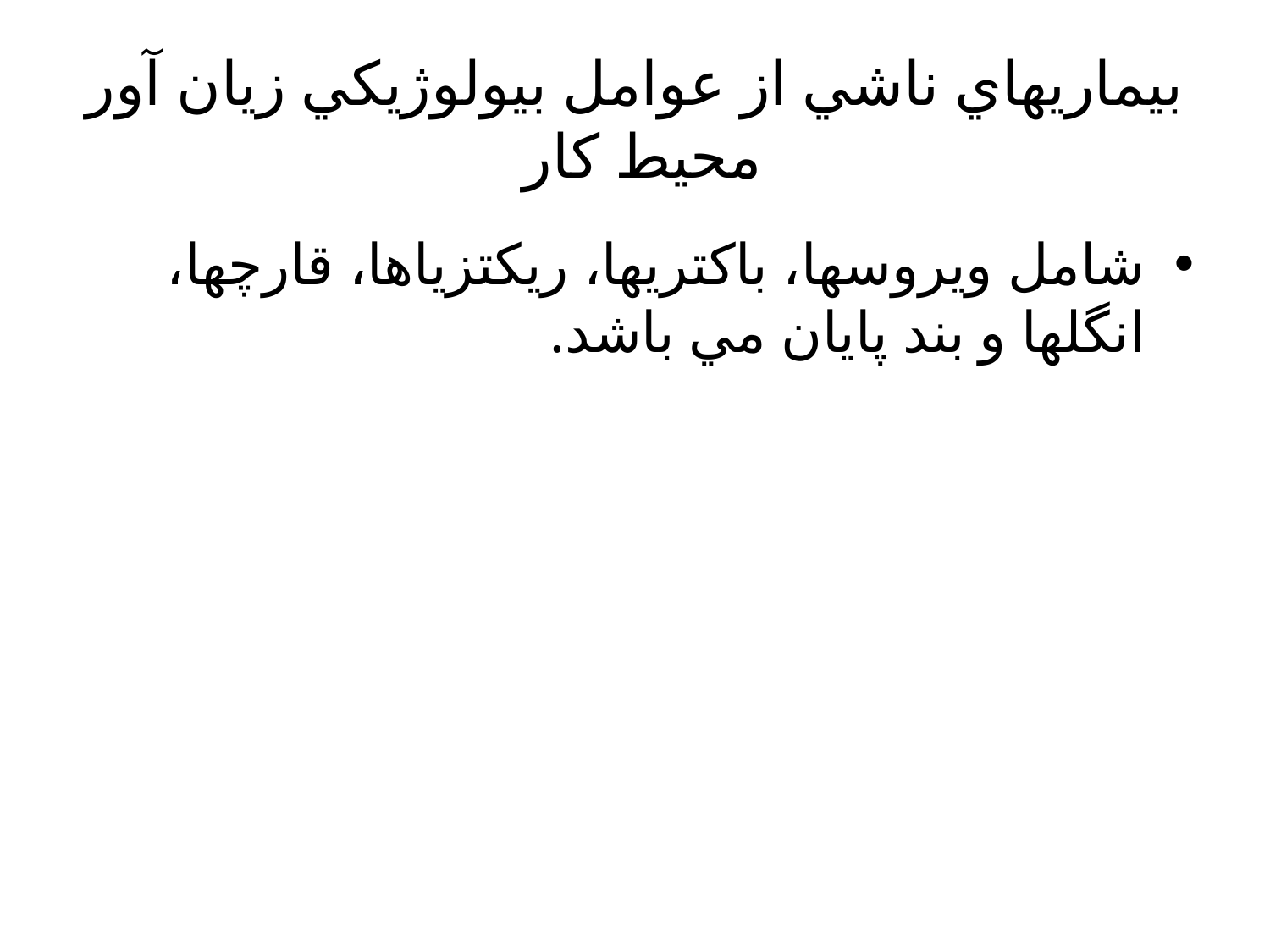

# بيماريهاي ناشي از عوامل بيولوژيكي زيان آور محيط كار
شامل ويروسها، باكتريها، ريكتزياها، قارچها، انگلها و بند پايان مي باشد.